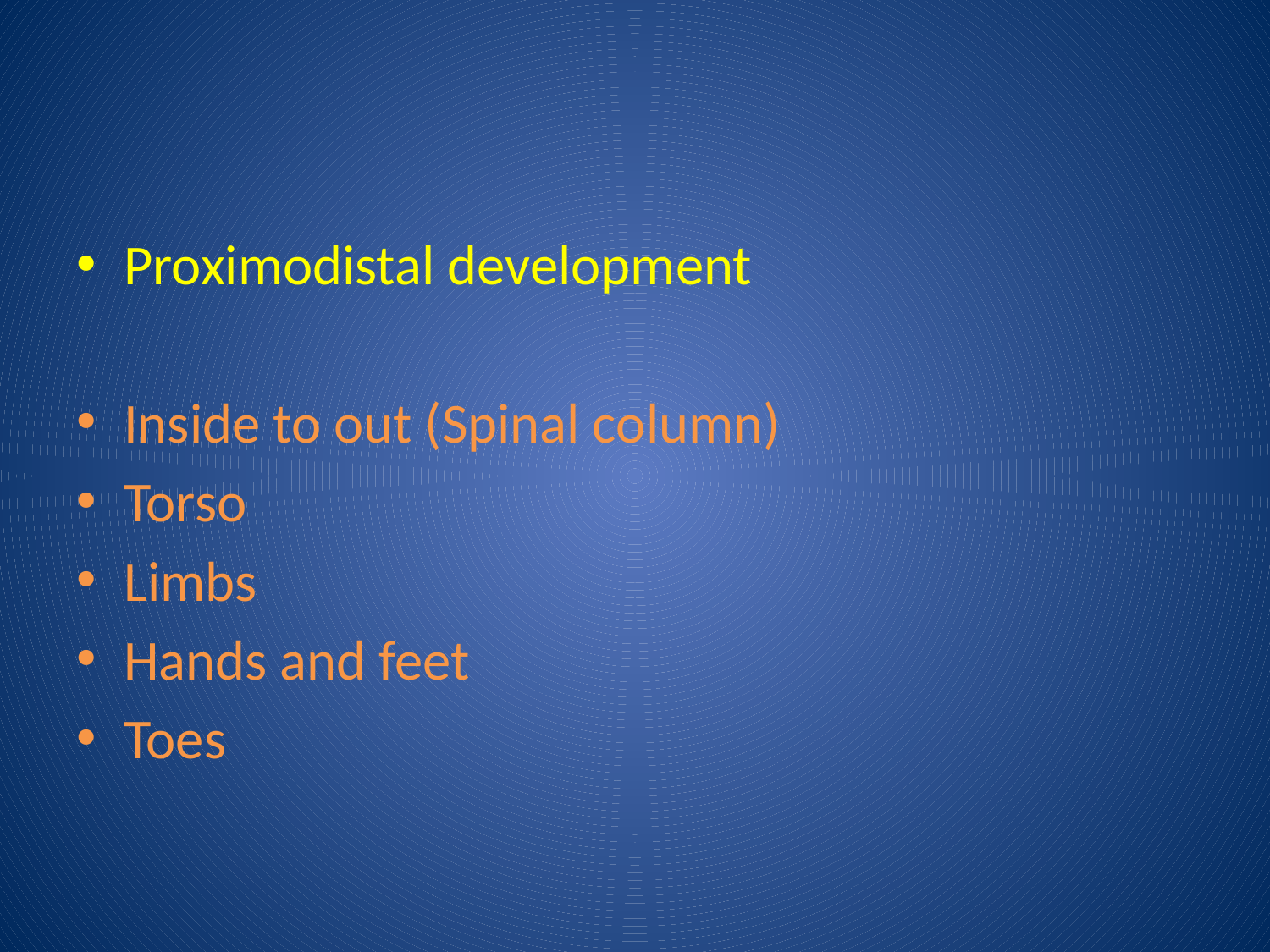

Proximodistal development

Inside to out (Spinal column)
Torso
Limbs
Hands and feet
Toes